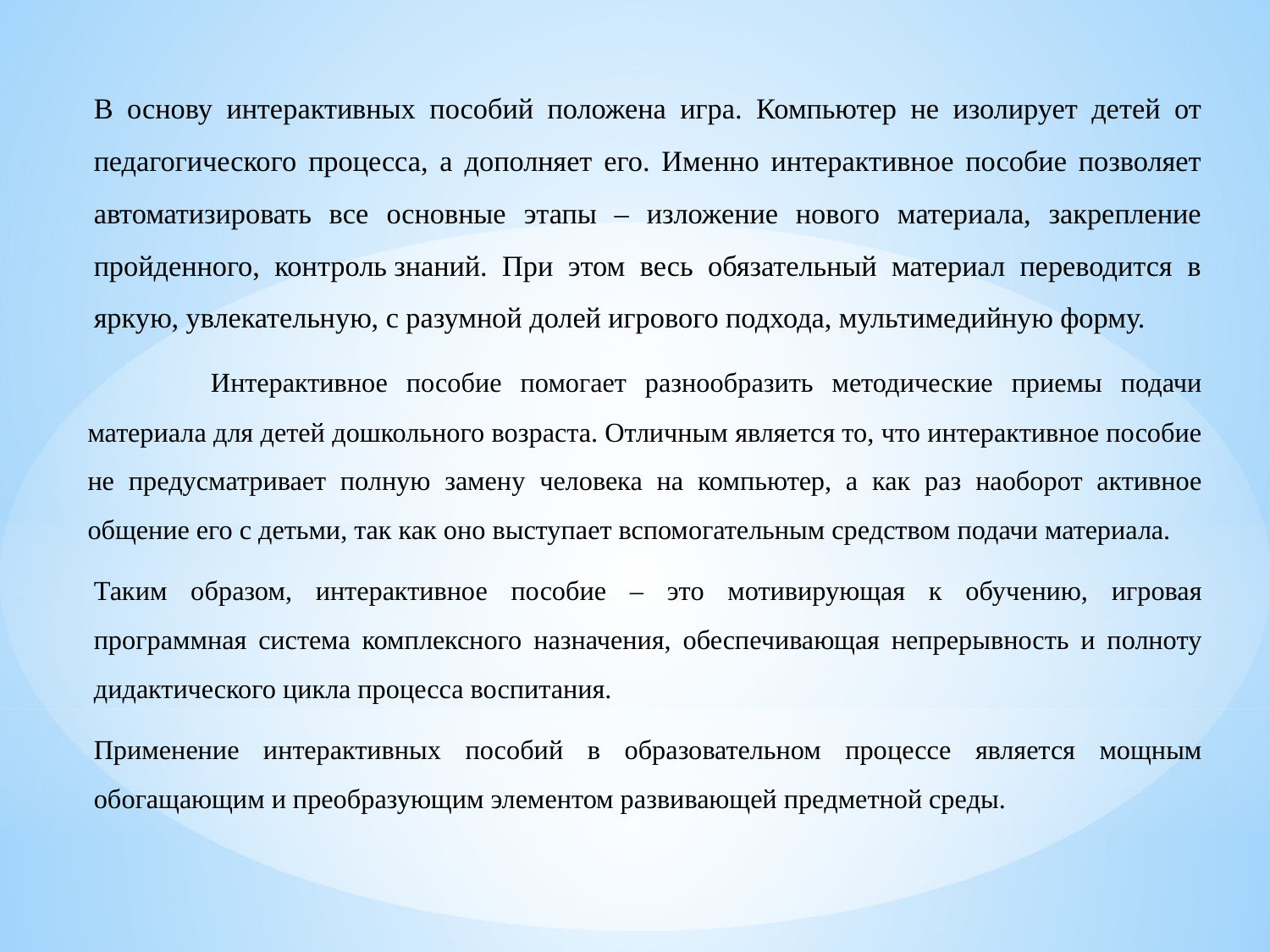

В основу интерактивных пособий положена игра. Компьютер не изолирует детей от педагогического процесса, а дополняет его. Именно интерактивное пособие позволяет автоматизировать все основные этапы – изложение нового материала, закрепление пройденного, контроль знаний. При этом весь обязательный материал переводится в яркую, увлекательную, с разумной долей игрового подхода, мультимедийную форму.
	Интерактивное пособие помогает разнообразить методические приемы подачи материала для детей дошкольного возраста. Отличным является то, что интерактивное пособие не предусматривает полную замену человека на компьютер, а как раз наоборот активное общение его с детьми, так как оно выступает вспомогательным средством подачи материала.
	Таким образом, интерактивное пособие – это мотивирующая к обучению, игровая программная система комплексного назначения, обеспечивающая непрерывность и полноту дидактического цикла процесса воспитания.
	Применение интерактивных пособий в образовательном процессе является мощным обогащающим и преобразующим элементом развивающей предметной среды.